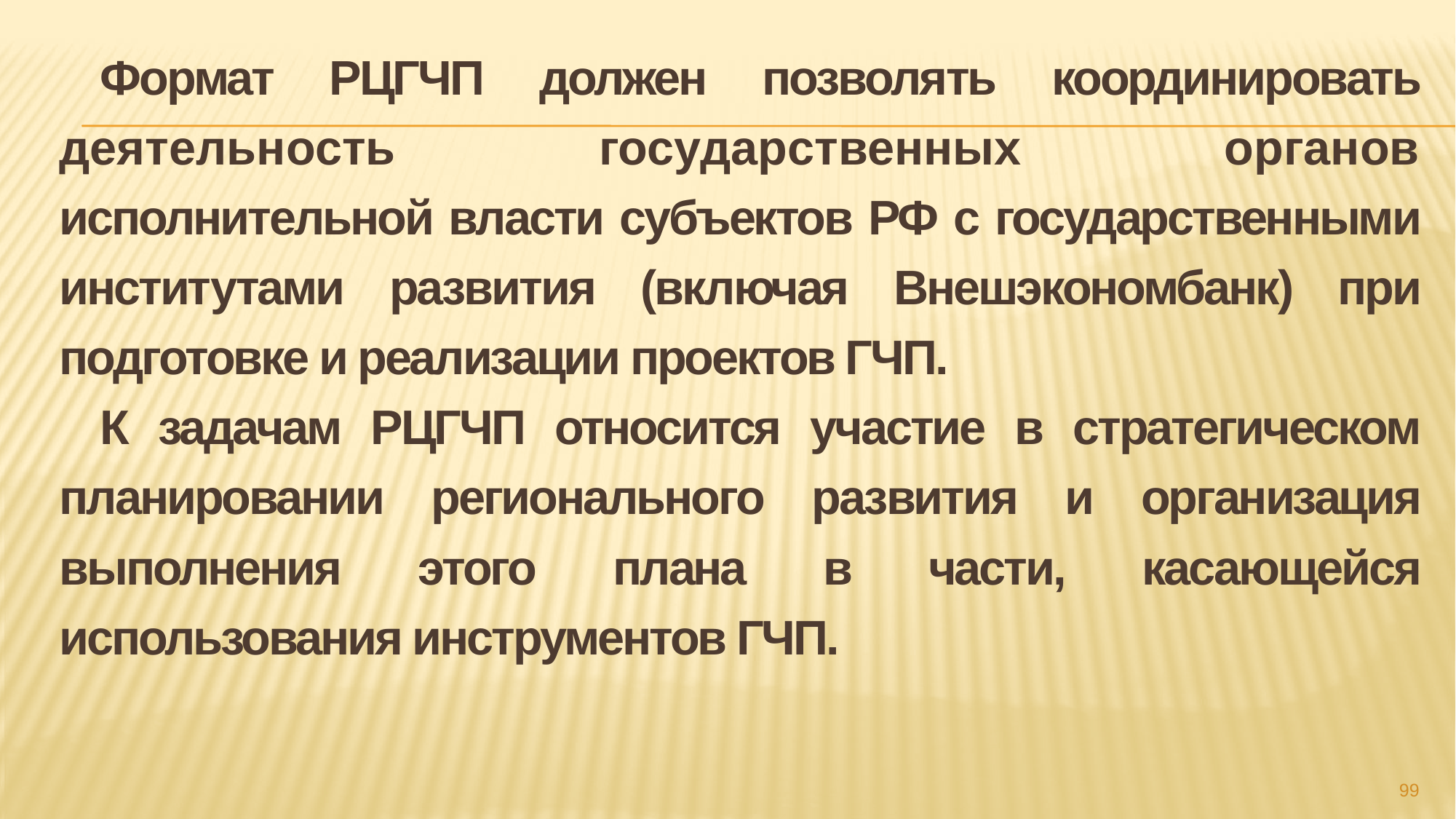

Формат РЦГЧП должен позволять координировать деятельность государственных органов исполнительной власти субъектов РФ с государственными институтами развития (включая Внешэкономбанк) при подготовке и реализации проектов ГЧП.
К задачам РЦГЧП относится участие в стратегическом планировании регионального развития и организация выполнения этого плана в части, касающейся использования инструментов ГЧП.
#
99